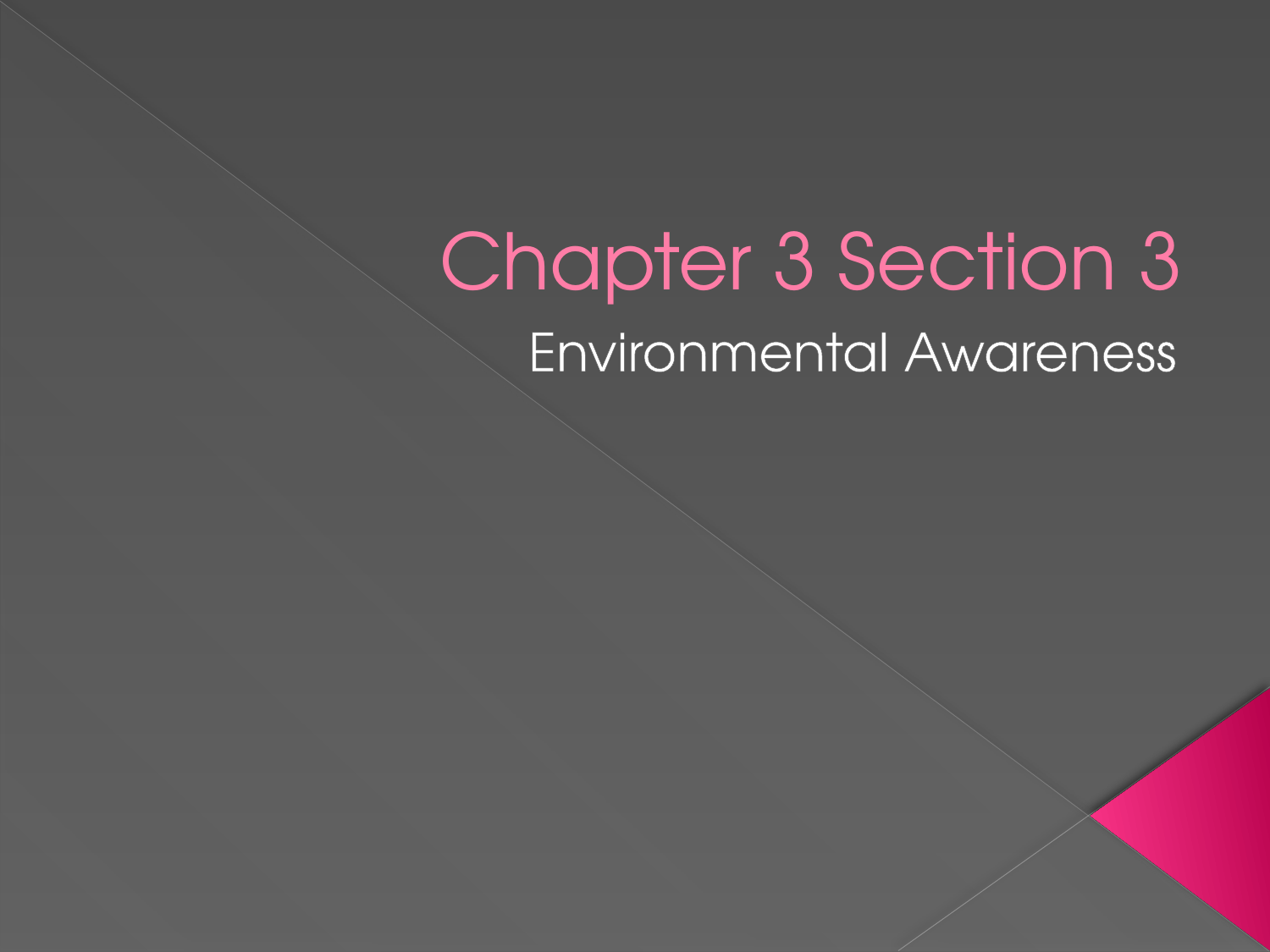

# Chapter 3 Section 3
Environmental Awareness